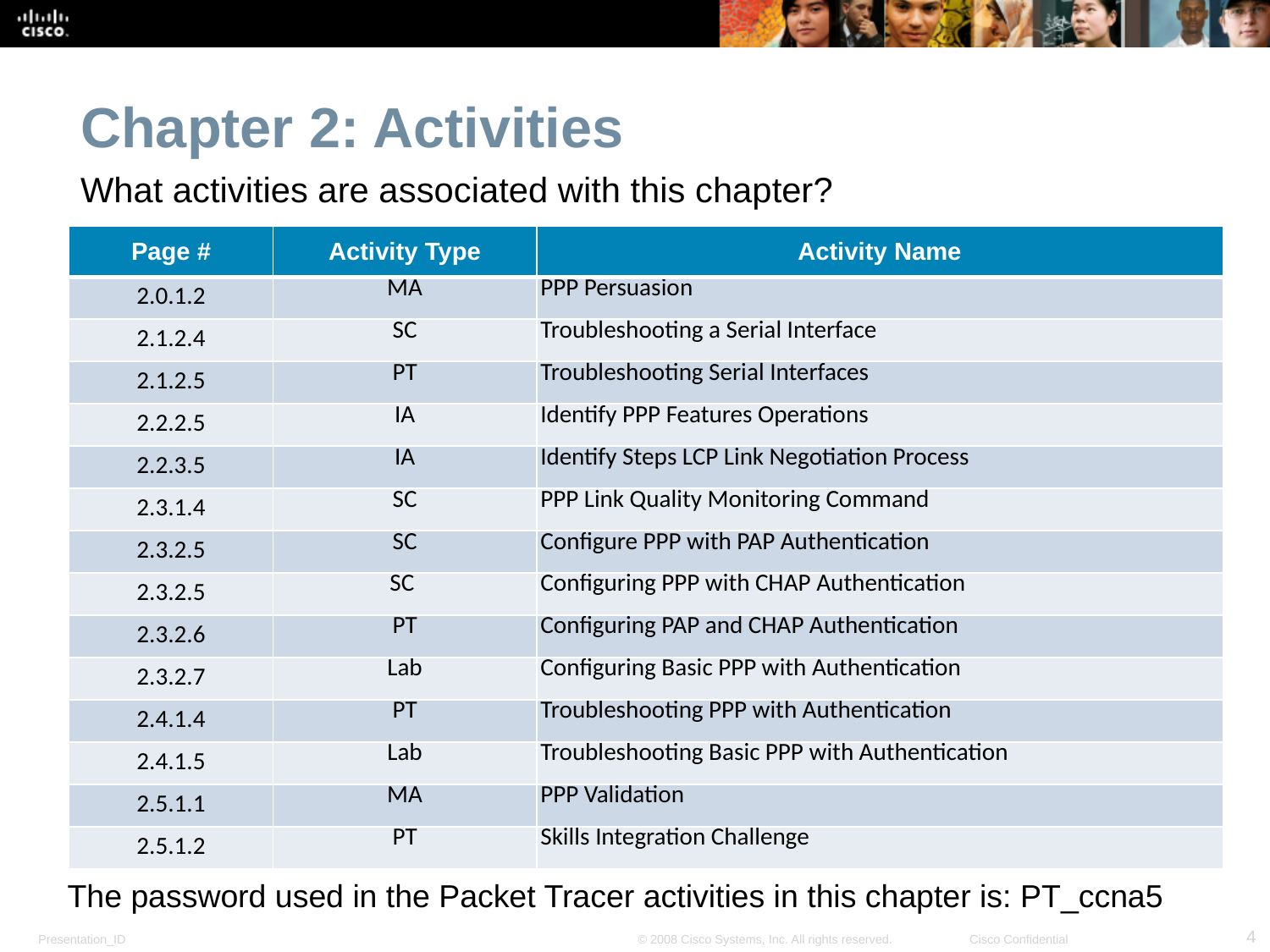

Chapter 2: Activities
What activities are associated with this chapter?

| Page # | Activity Type | Activity Name |
| --- | --- | --- |
| 2.0.1.2 | MA | PPP Persuasion |
| 2.1.2.4 | SC | Troubleshooting a Serial Interface |
| 2.1.2.5 | PT | Troubleshooting Serial Interfaces |
| 2.2.2.5 | IA | Identify PPP Features Operations |
| 2.2.3.5 | IA | Identify Steps LCP Link Negotiation Process |
| 2.3.1.4 | SC | PPP Link Quality Monitoring Command |
| 2.3.2.5 | SC | Configure PPP with PAP Authentication |
| 2.3.2.5 | SC | Configuring PPP with CHAP Authentication |
| 2.3.2.6 | PT | Configuring PAP and CHAP Authentication |
| 2.3.2.7 | Lab | Configuring Basic PPP with Authentication |
| 2.4.1.4 | PT | Troubleshooting PPP with Authentication |
| 2.4.1.5 | Lab | Troubleshooting Basic PPP with Authentication |
| 2.5.1.1 | MA | PPP Validation |
| 2.5.1.2 | PT | Skills Integration Challenge |
The password used in the Packet Tracer activities in this chapter is: PT_ccna5